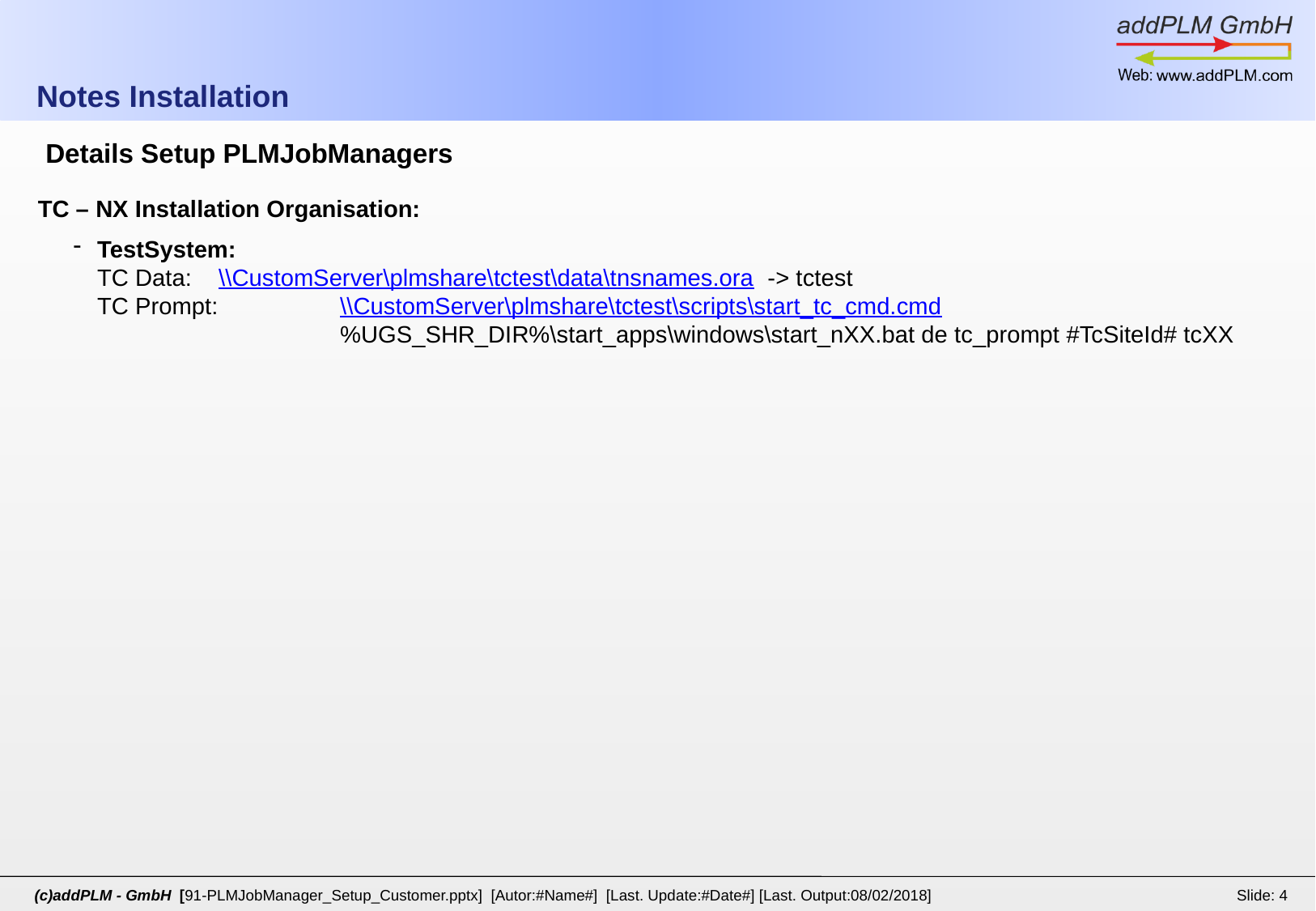

# Notes Installation
Details Setup PLMJobManagers
TC – NX Installation Organisation:
TestSystem:
TC Data: 	\\CustomServer\plmshare\tctest\data\tnsnames.ora  -> tctest
TC Prompt:  	\\CustomServer\plmshare\tctest\scripts\start_tc_cmd.cmd
	 	%UGS_SHR_DIR%\start_apps\windows\start_nXX.bat de tc_prompt #TcSiteId# tcXX